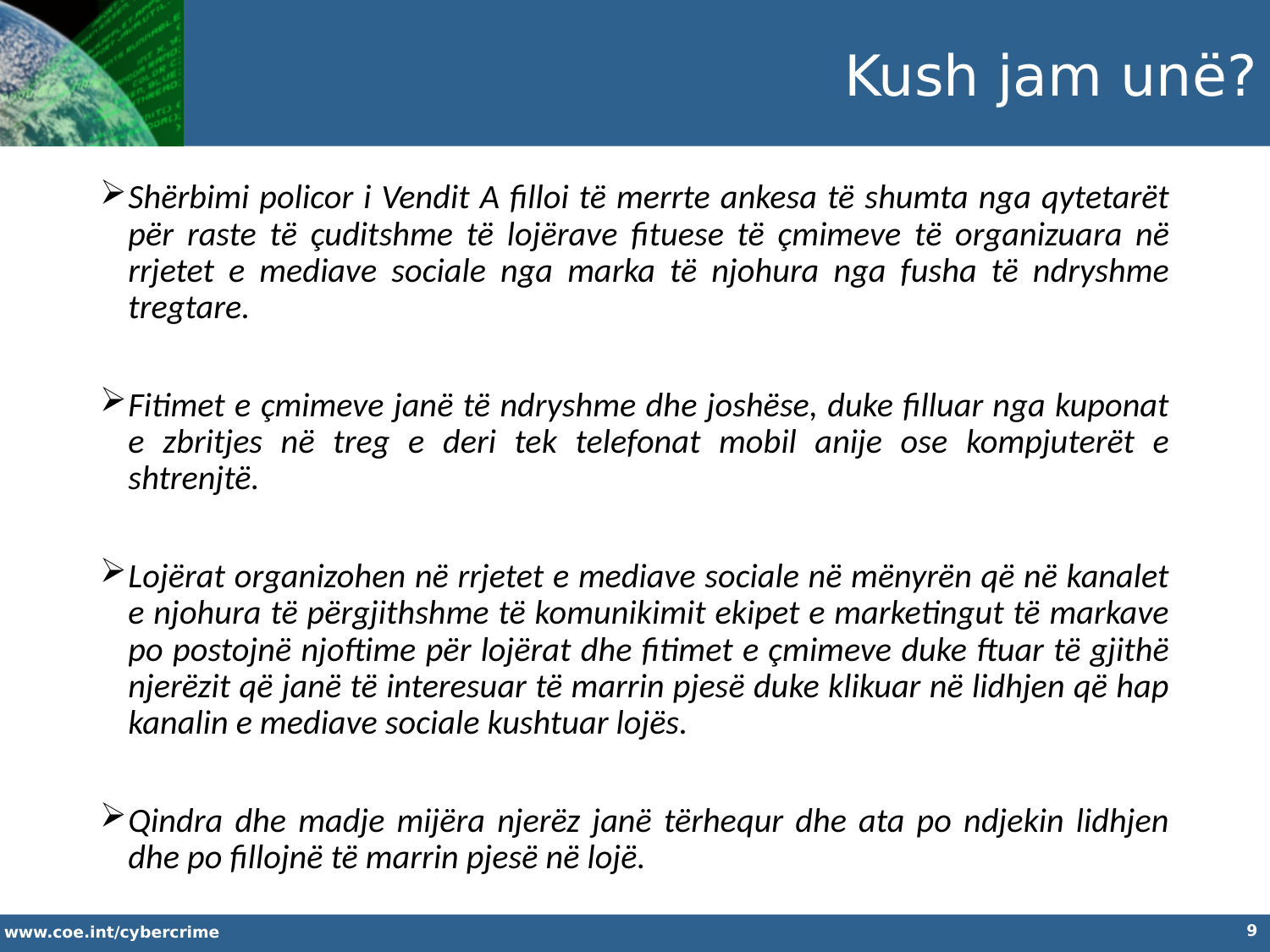

Kush jam unë?
Shërbimi policor i Vendit A filloi të merrte ankesa të shumta nga qytetarët për raste të çuditshme të lojërave fituese të çmimeve të organizuara në rrjetet e mediave sociale nga marka të njohura nga fusha të ndryshme tregtare.

Fitimet e çmimeve janë të ndryshme dhe joshëse, duke filluar nga kuponat e zbritjes në treg e deri tek telefonat mobil anije ose kompjuterët e shtrenjtë.

Lojërat organizohen në rrjetet e mediave sociale në mënyrën që në kanalet e njohura të përgjithshme të komunikimit ekipet e marketingut të markave po postojnë njoftime për lojërat dhe fitimet e çmimeve duke ftuar të gjithë njerëzit që janë të interesuar të marrin pjesë duke klikuar në lidhjen që hap kanalin e mediave sociale kushtuar lojës.

Qindra dhe madje mijëra njerëz janë tërhequr dhe ata po ndjekin lidhjen dhe po fillojnë të marrin pjesë në lojë.

9